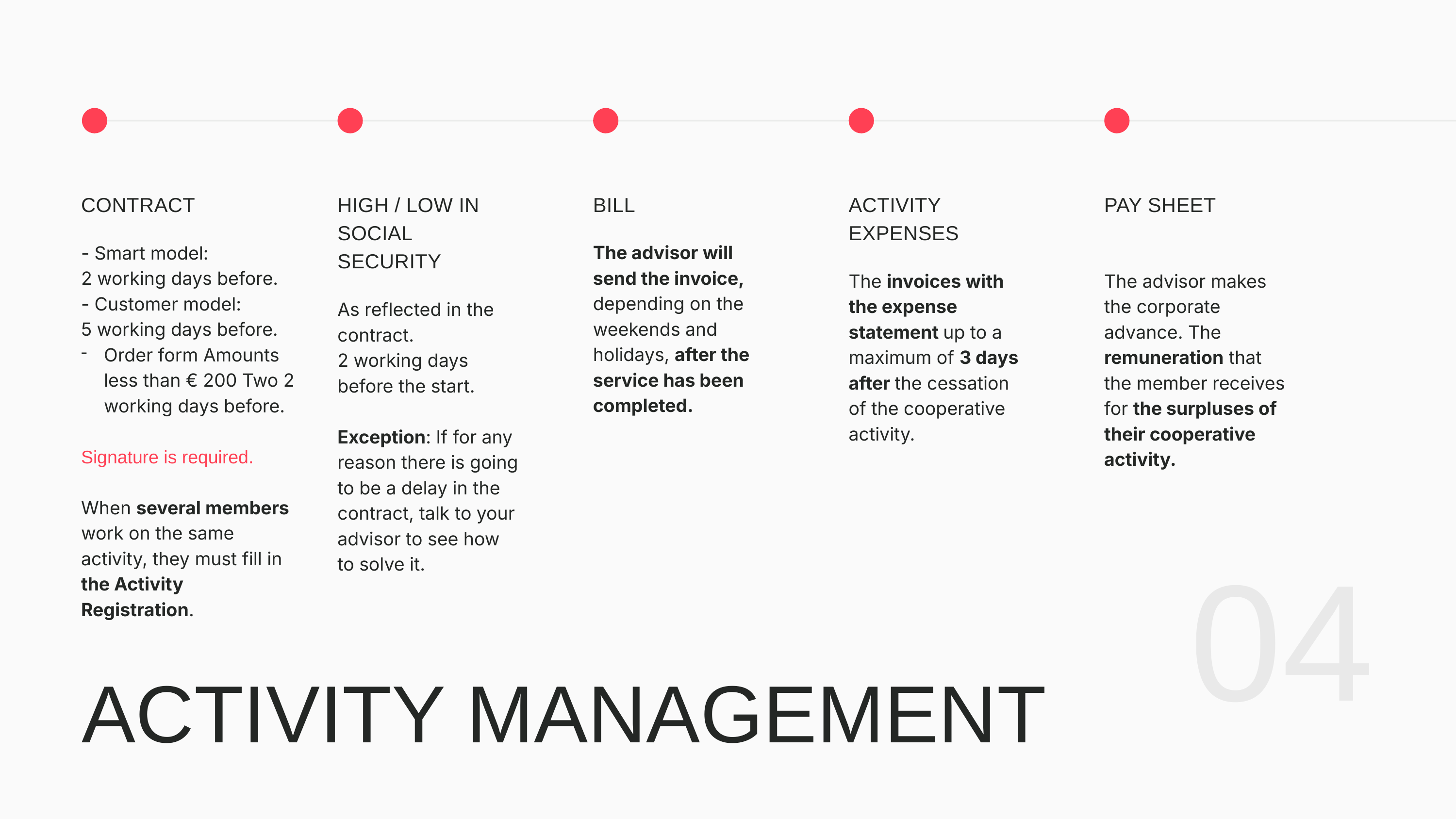

HIGH / LOW IN SOCIAL SECURITY
As reflected in the contract.
2 working days before the start.

Exception: If for any reason there is going to be a delay in the contract, talk to your advisor to see how to solve it.
BILL
The advisor will send the invoice, depending on the weekends and holidays, after the service has been completed.
PAY SHEET
The advisor makes the corporate advance. The remuneration that the member receives for the surpluses of their cooperative activity.
CONTRACT
- Smart model:
2 working days before.
- Customer model:
5 working days before.
Order form Amounts less than € 200 Two 2 working days before.

Signature is required.

When several members work on the same activity, they must fill in the Activity Registration.
ACTIVITY EXPENSES
The invoices with the expense statement up to a maximum of 3 days after the cessation of the cooperative activity.
04
ACTIVITY MANAGEMENT